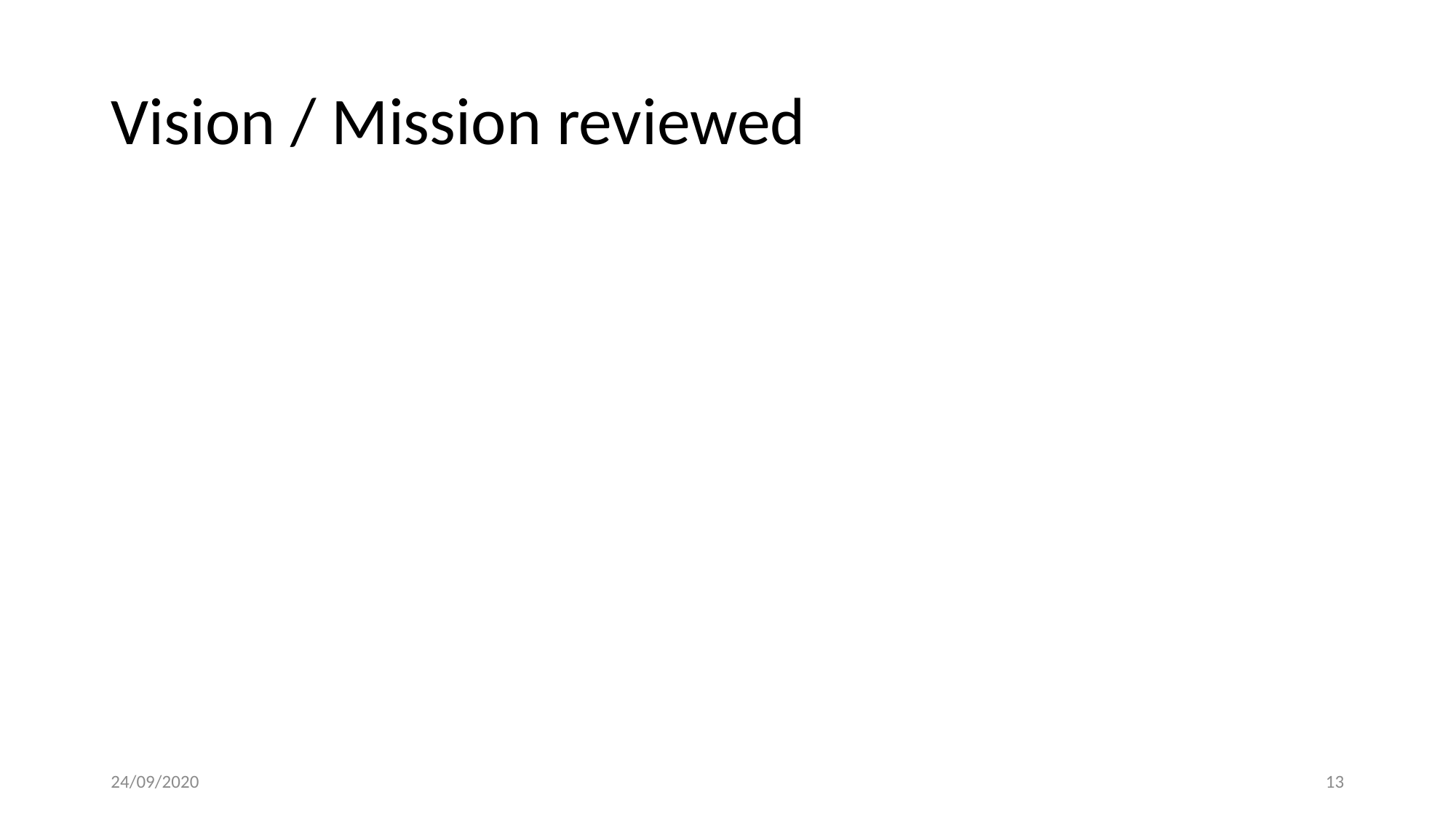

# Vision / Mission reviewed

24/09/2020
13